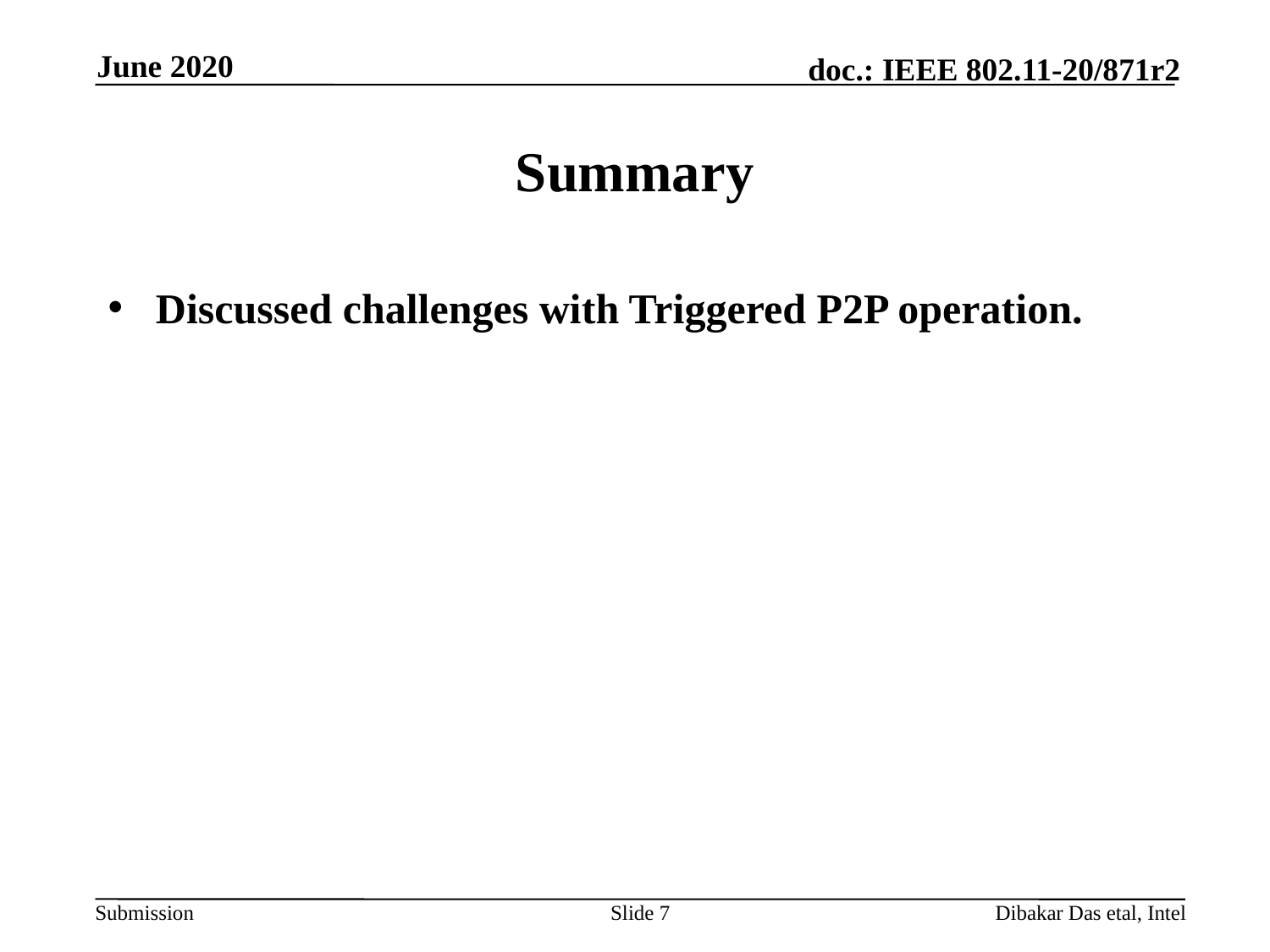

June 2020
# Summary
Discussed challenges with Triggered P2P operation.

Slide 7
Dibakar Das etal, Intel